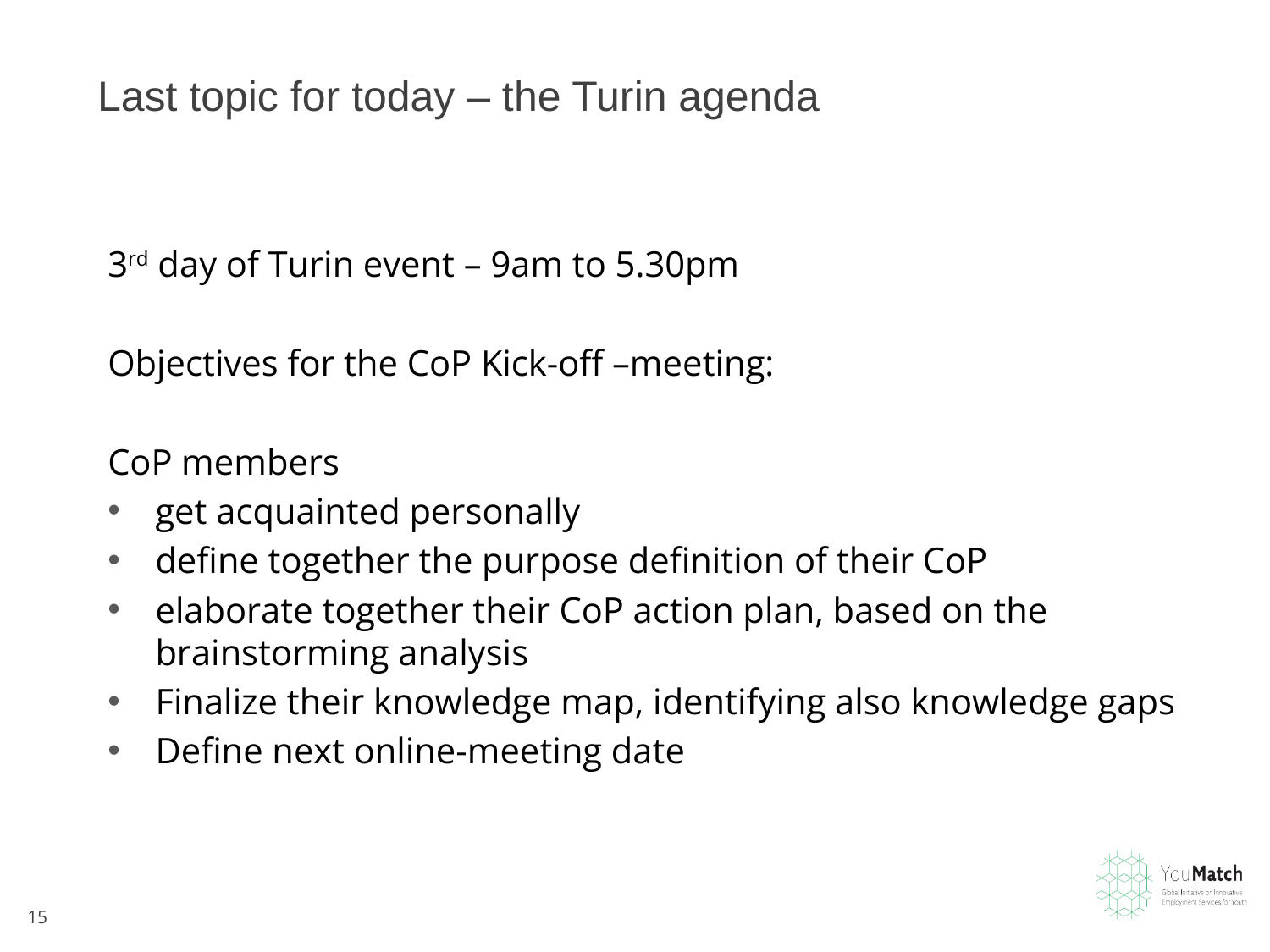

# Last topic for today – the Turin agenda

3rd day of Turin event – 9am to 5.30pm

Objectives for the CoP Kick-off –meeting:

CoP members
get acquainted personally
define together the purpose definition of their CoP
elaborate together their CoP action plan, based on the brainstorming analysis
Finalize their knowledge map, identifying also knowledge gaps
Define next online-meeting date
15